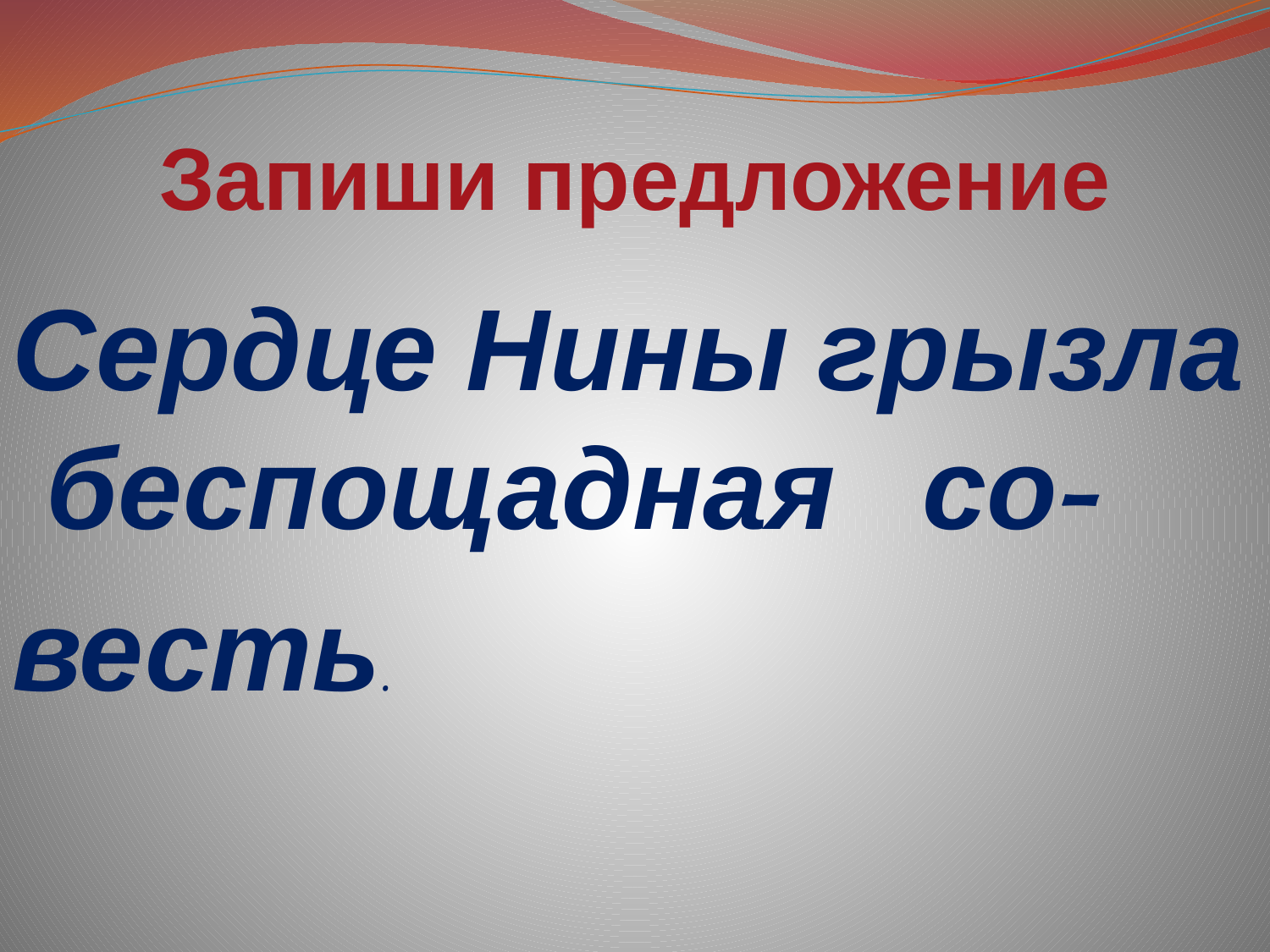

# Запиши предложение
Сердце Нины грызла беспощадная   со-
весть.